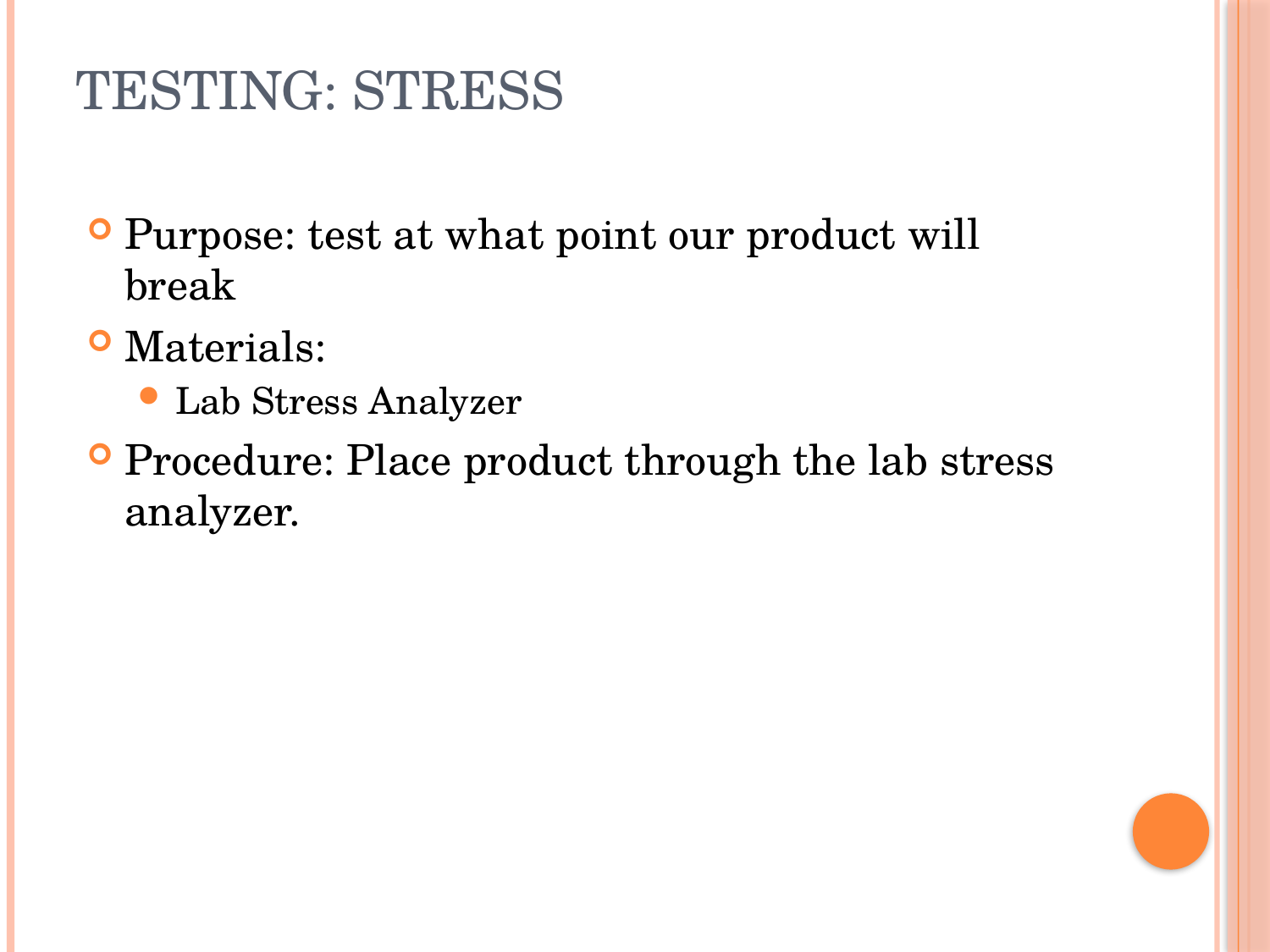

# Testing: Stress
Purpose: test at what point our product will break
Materials:
Lab Stress Analyzer
Procedure: Place product through the lab stress analyzer.